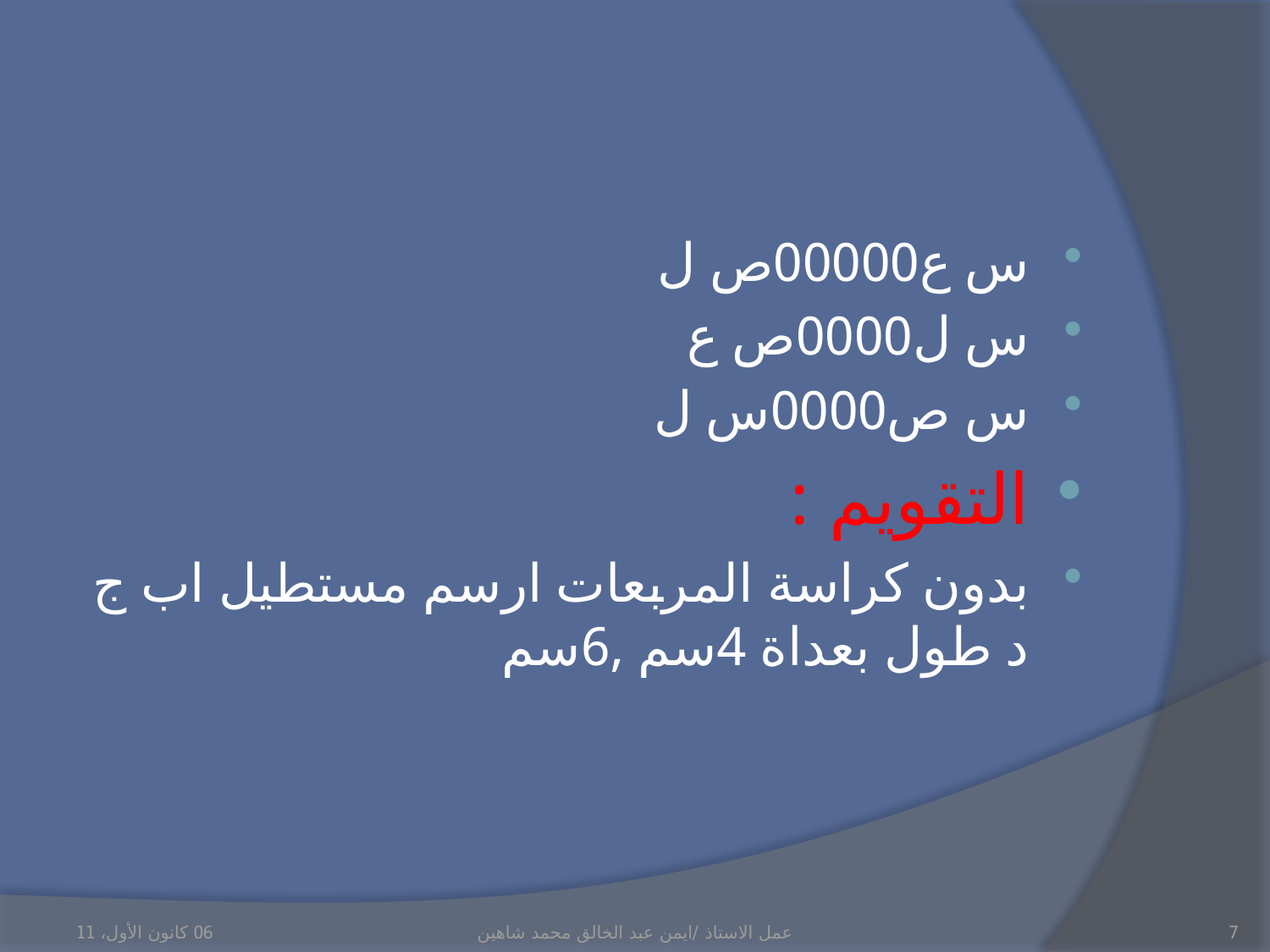

س ع00000ص ل
س ل0000ص ع
س ص0000س ل
التقويم :
بدون كراسة المربعات ارسم مستطيل اب ج د طول بعداة 4سم ,6سم
06 كانون الأول، 11
عمل الاستاذ /ايمن عبد الخالق محمد شاهين
7